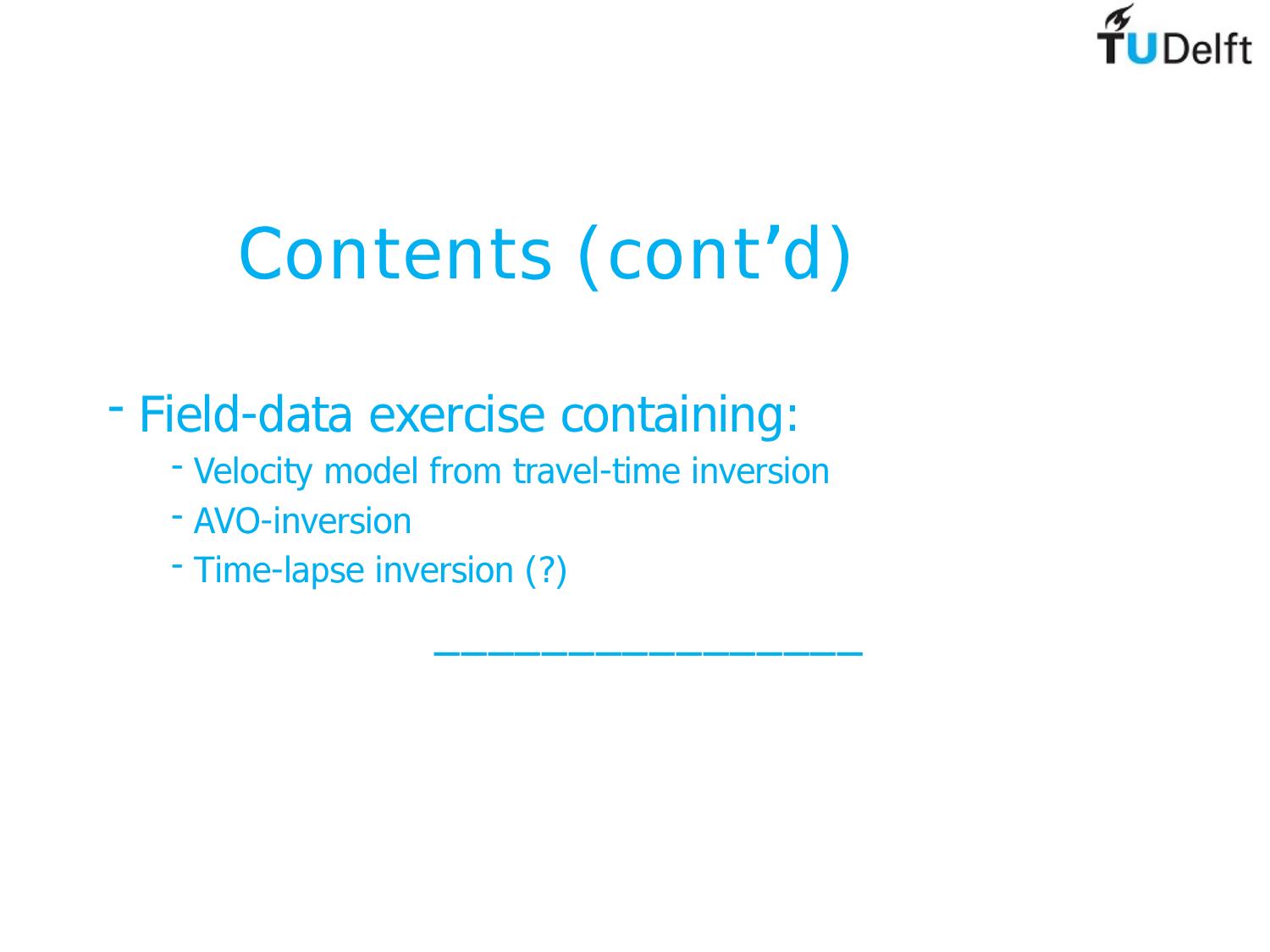

# Contents (cont’d)
 Field-data exercise containing:
 Velocity model from travel-time inversion
 AVO-inversion
 Time-lapse inversion (?)
________________